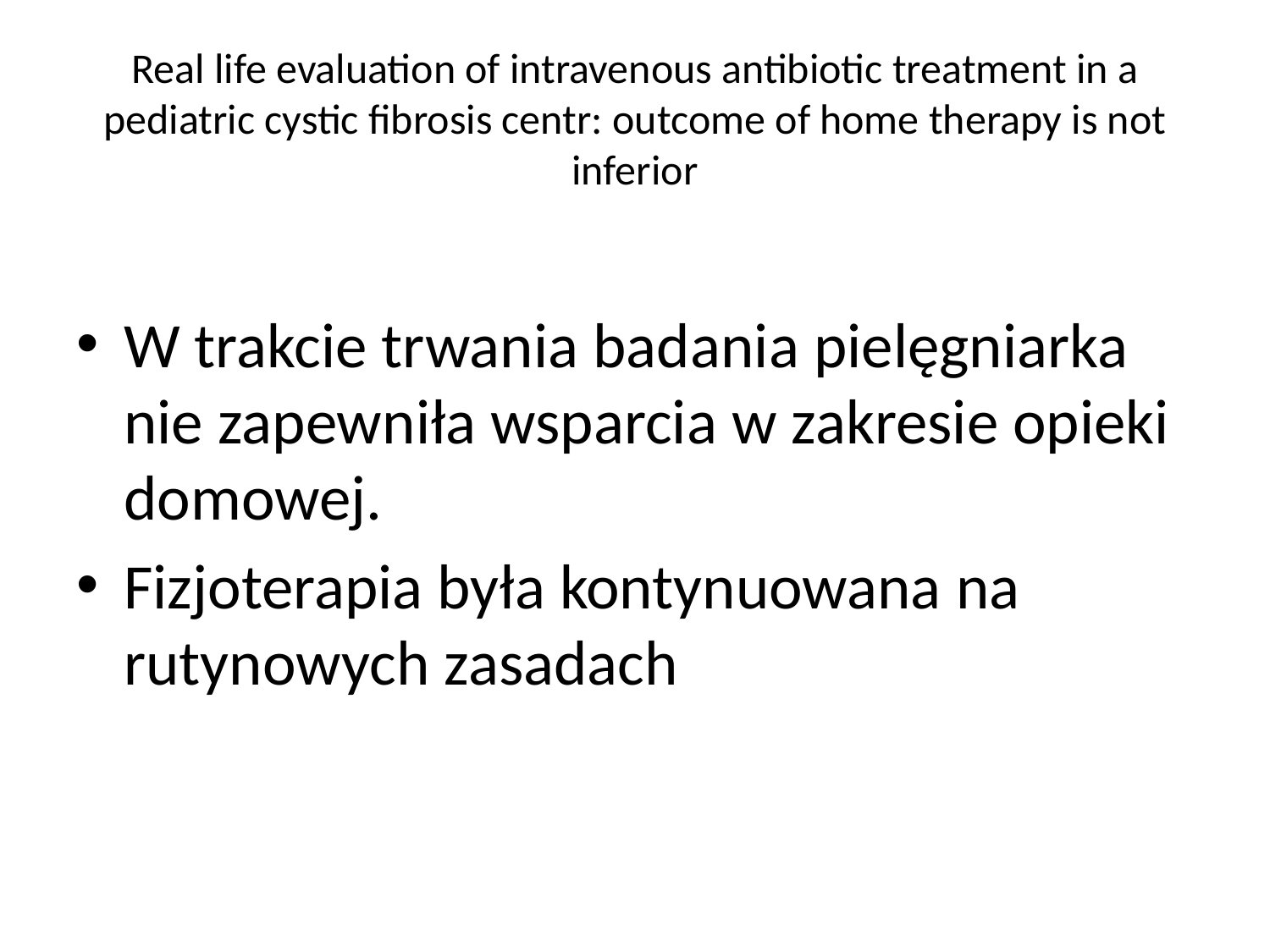

# Real life evaluation of intravenous antibiotic treatment in a pediatric cystic fibrosis centr: outcome of home therapy is not inferior
W trakcie trwania badania pielęgniarka nie zapewniła wsparcia w zakresie opieki domowej.
Fizjoterapia była kontynuowana na rutynowych zasadach